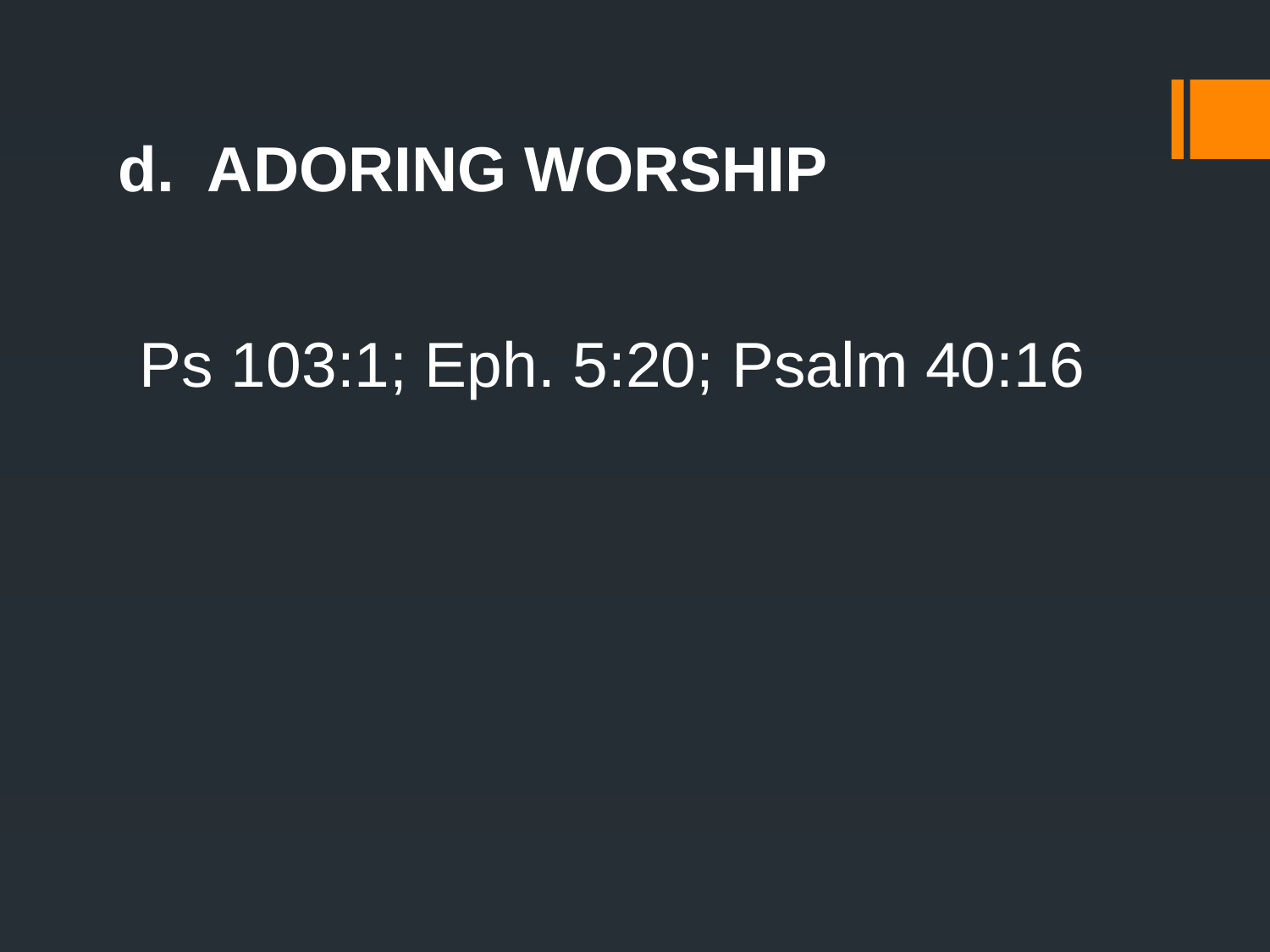

d.  ADORING WORSHIP
Ps 103:1; Eph. 5:20; Psalm 40:16